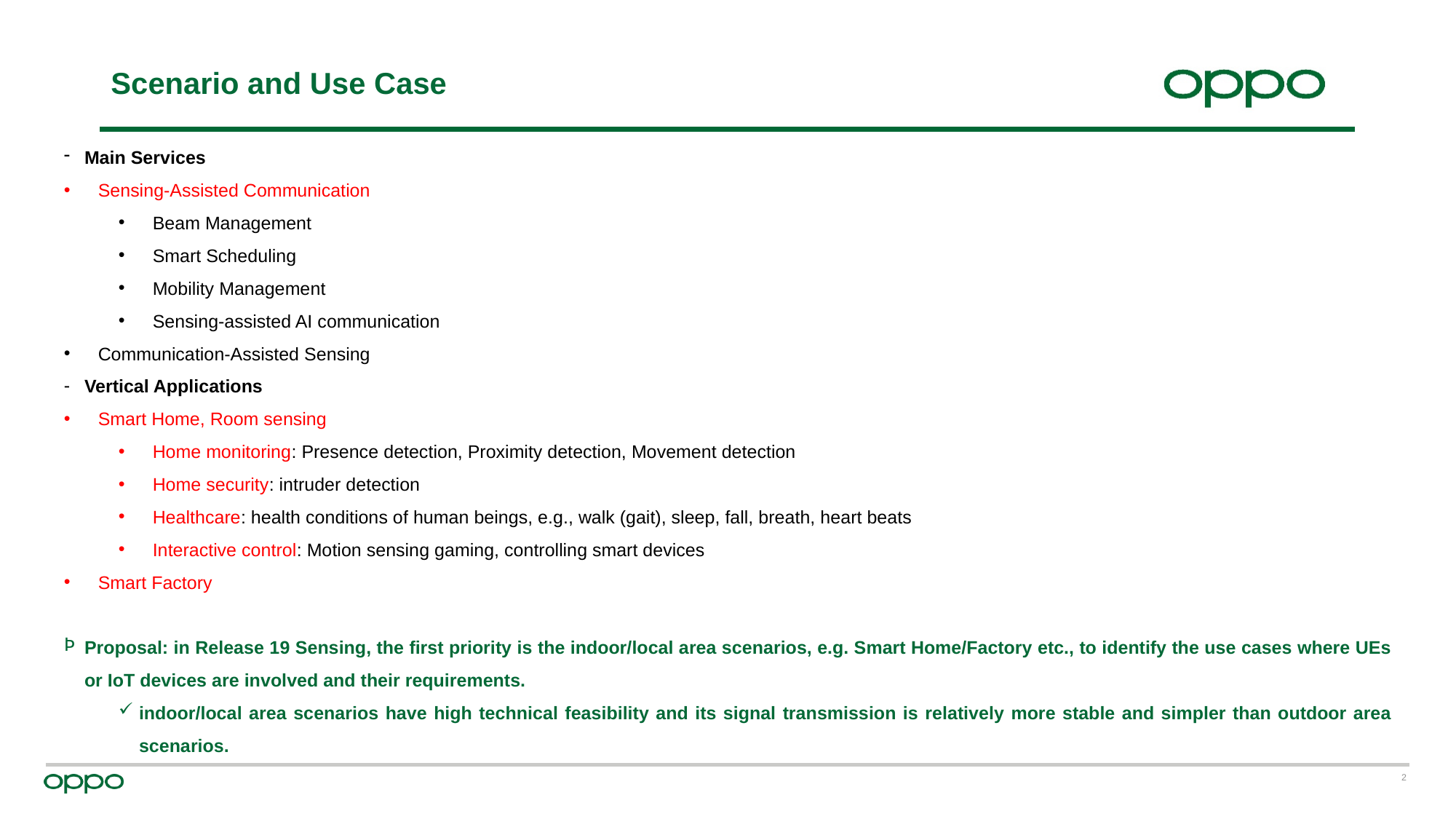

2022/2/4
# Scenario and Use Case
Main Services
Sensing-Assisted Communication
Beam Management
Smart Scheduling
Mobility Management
Sensing-assisted AI communication
Communication-Assisted Sensing
Vertical Applications
Smart Home, Room sensing
Home monitoring: Presence detection, Proximity detection, Movement detection
Home security: intruder detection
Healthcare: health conditions of human beings, e.g., walk (gait), sleep, fall, breath, heart beats
Interactive control: Motion sensing gaming, controlling smart devices
Smart Factory

Proposal: in Release 19 Sensing, the first priority is the indoor/local area scenarios, e.g. Smart Home/Factory etc., to identify the use cases where UEs or IoT devices are involved and their requirements.
indoor/local area scenarios have high technical feasibility and its signal transmission is relatively more stable and simpler than outdoor area scenarios.